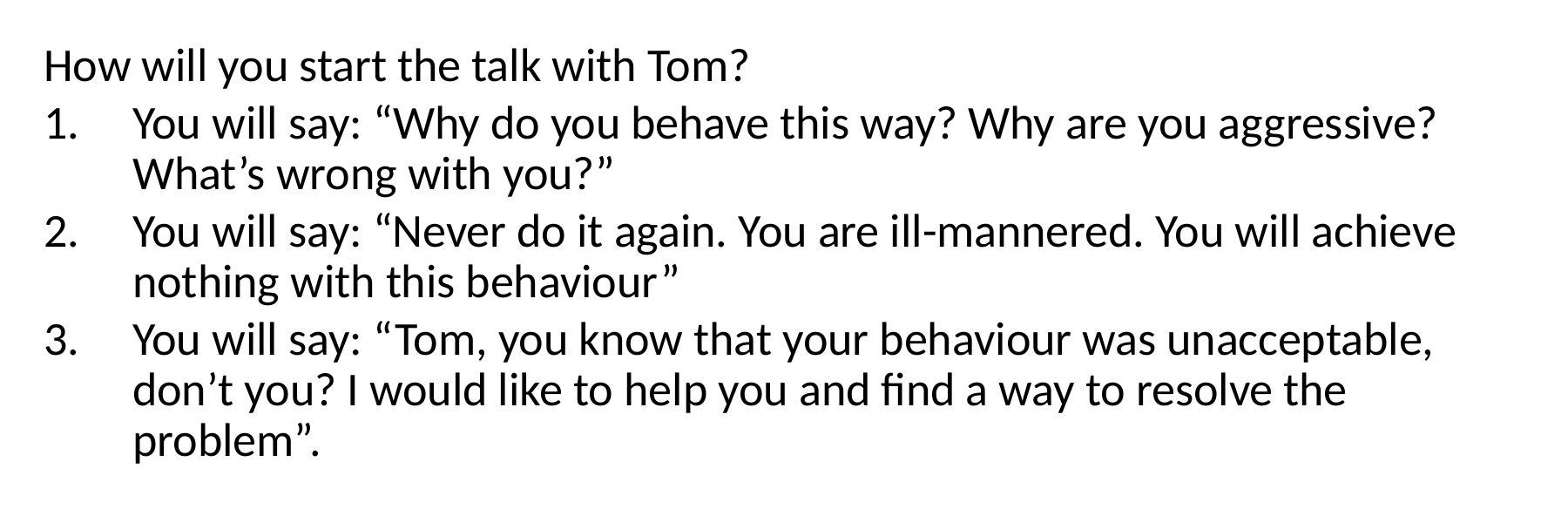

How will you start the talk with Tom?
You will say: “Why do you behave this way? Why are you aggressive? What’s wrong with you?”
You will say: “Never do it again. You are ill-mannered. You will achieve nothing with this behaviour”
You will say: “Tom, you know that your behaviour was unacceptable, don’t you? I would like to help you and find a way to resolve the problem”.